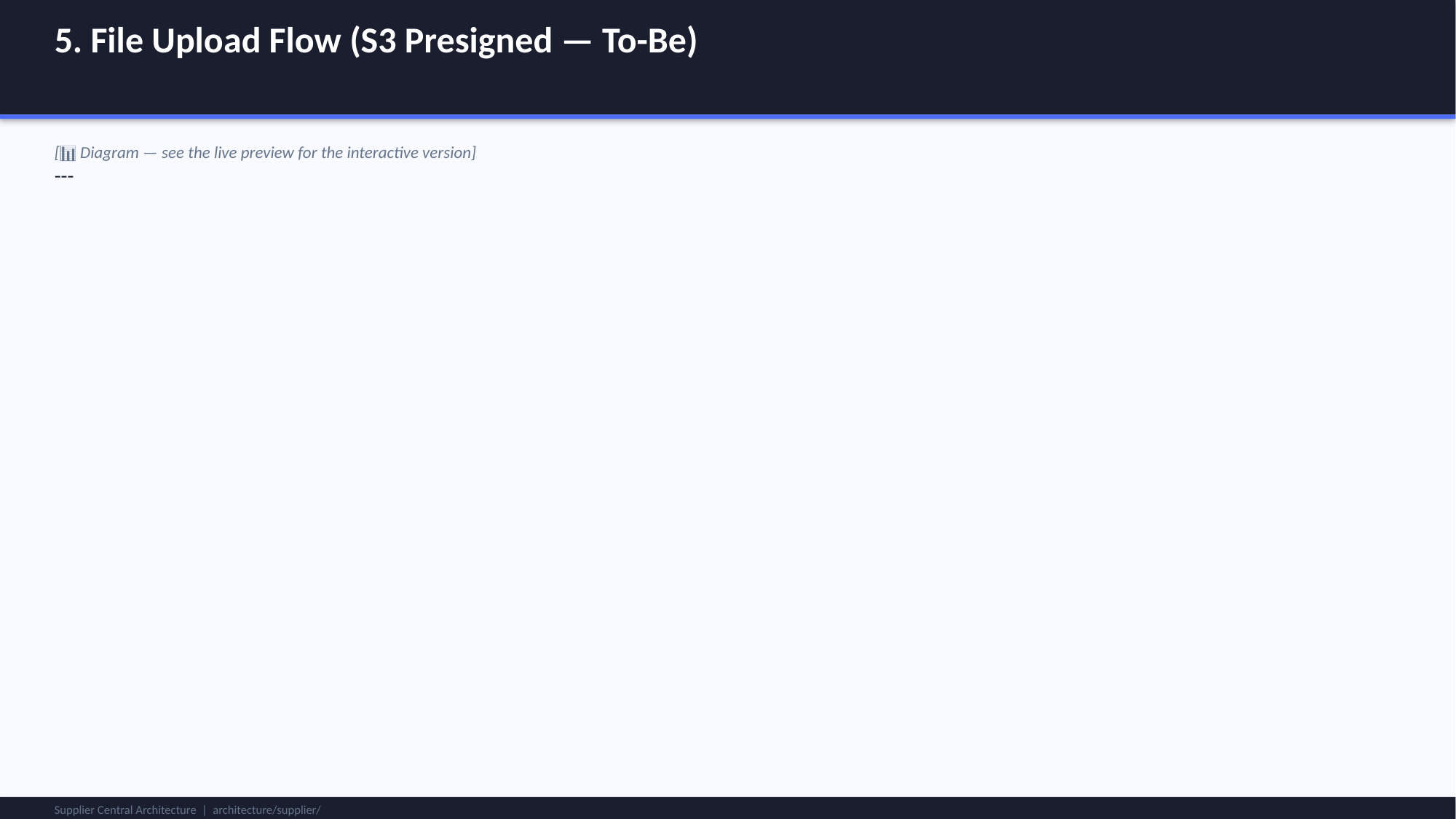

5. File Upload Flow (S3 Presigned — To-Be)

[📊 Diagram — see the live preview for the interactive version]
---

Supplier Central Architecture  |  architecture/supplier/